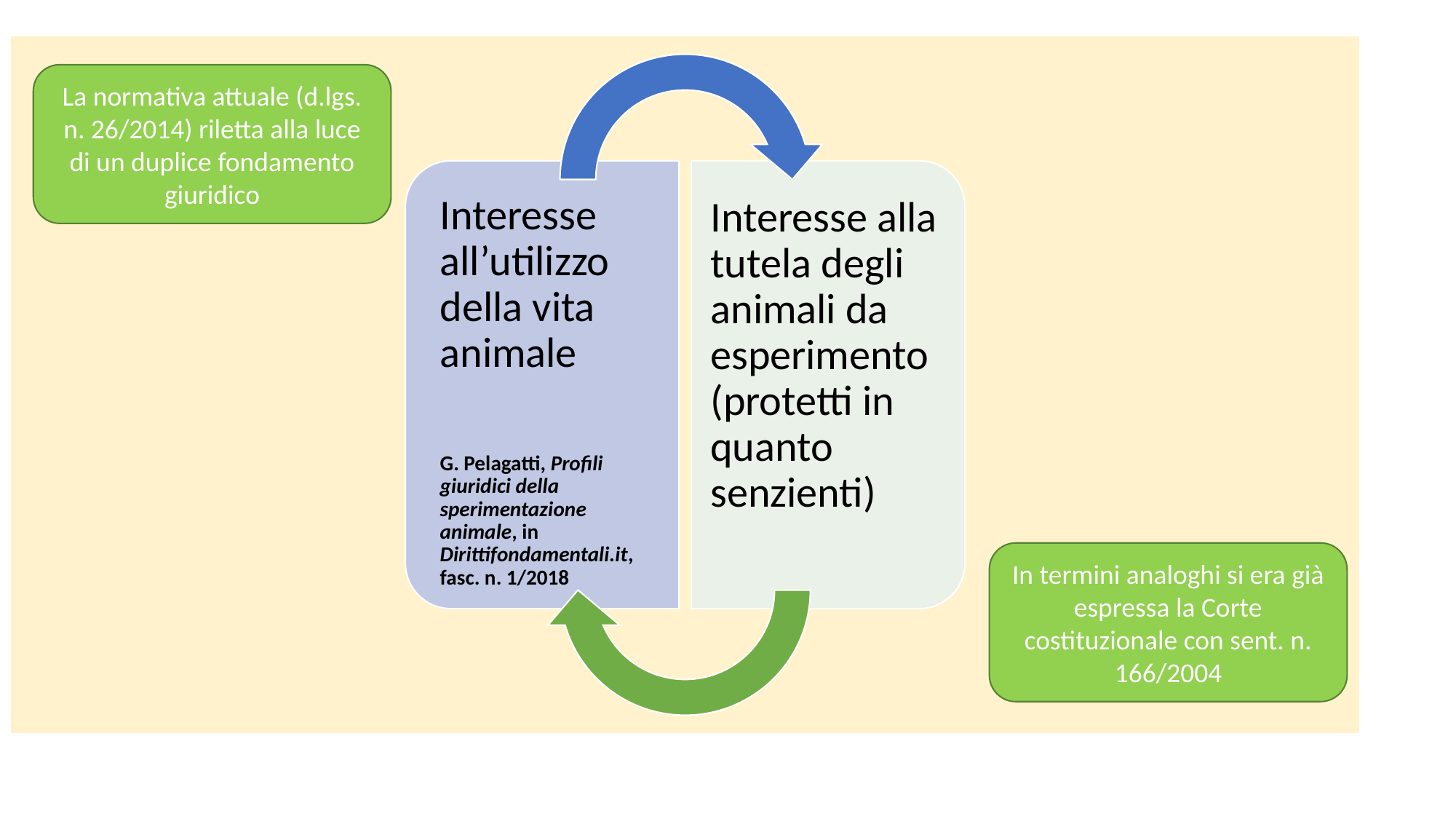

Interesse all’utilizzo della vita animale

G. Pelagatti, Profili giuridici della sperimentazione animale, in Dirittifondamentali.it, fasc. n. 1/2018
Interesse alla tutela degli animali da esperimento (protetti in quanto senzienti)
La normativa attuale (d.lgs. n. 26/2014) riletta alla luce di un duplice fondamento giuridico
In termini analoghi si era già espressa la Corte costituzionale con sent. n. 166/2004